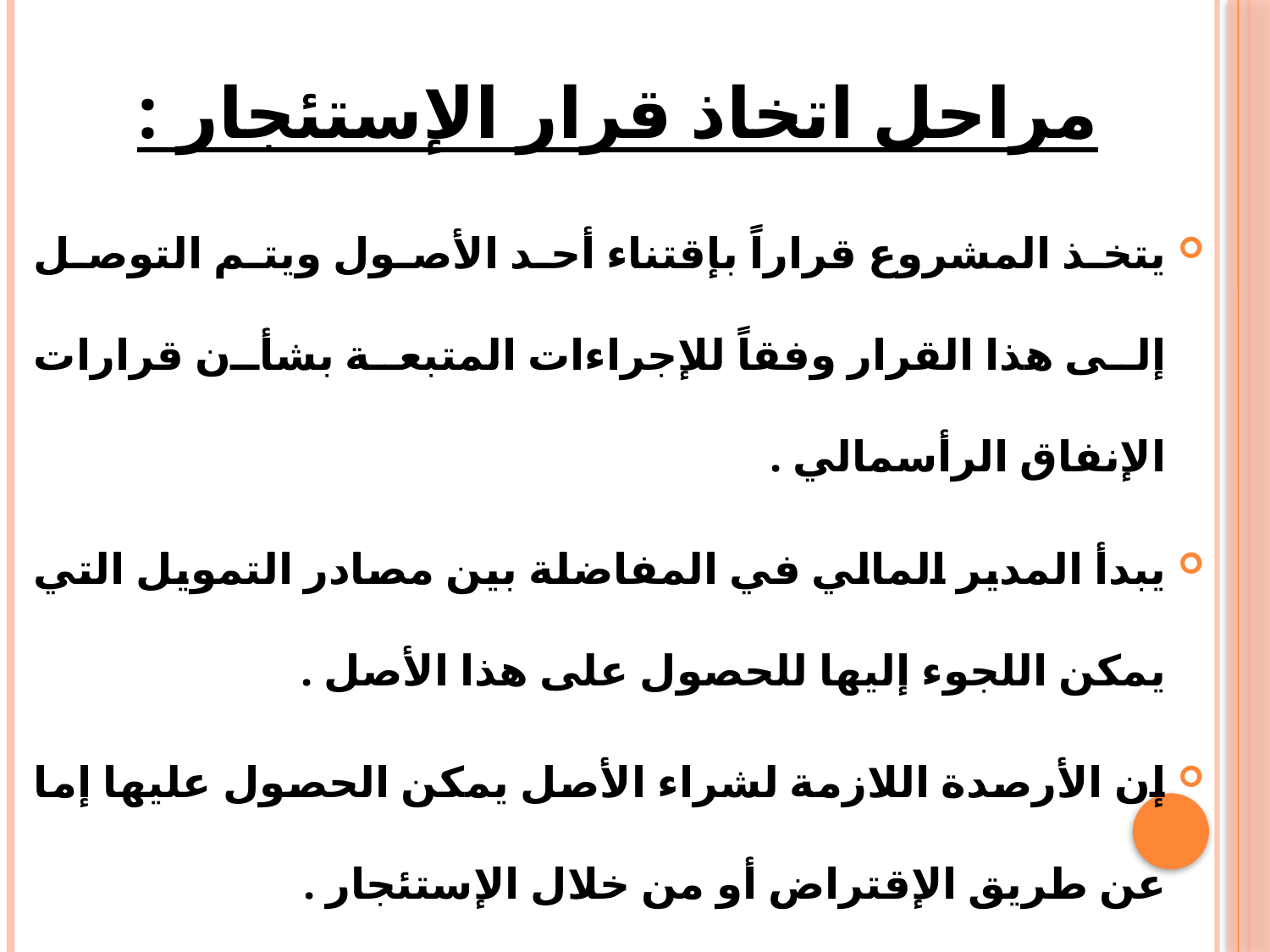

# مراحل اتخاذ قرار الإستئجار :
يتخذ المشروع قراراً بإقتناء أحد الأصول ويتم التوصل إلى هذا القرار وفقاً للإجراءات المتبعة بشأن قرارات الإنفاق الرأسمالي .
يبدأ المدير المالي في المفاضلة بين مصادر التمويل التي يمكن اللجوء إليها للحصول على هذا الأصل .
إن الأرصدة اللازمة لشراء الأصل يمكن الحصول عليها إما عن طريق الإقتراض أو من خلال الإستئجار .